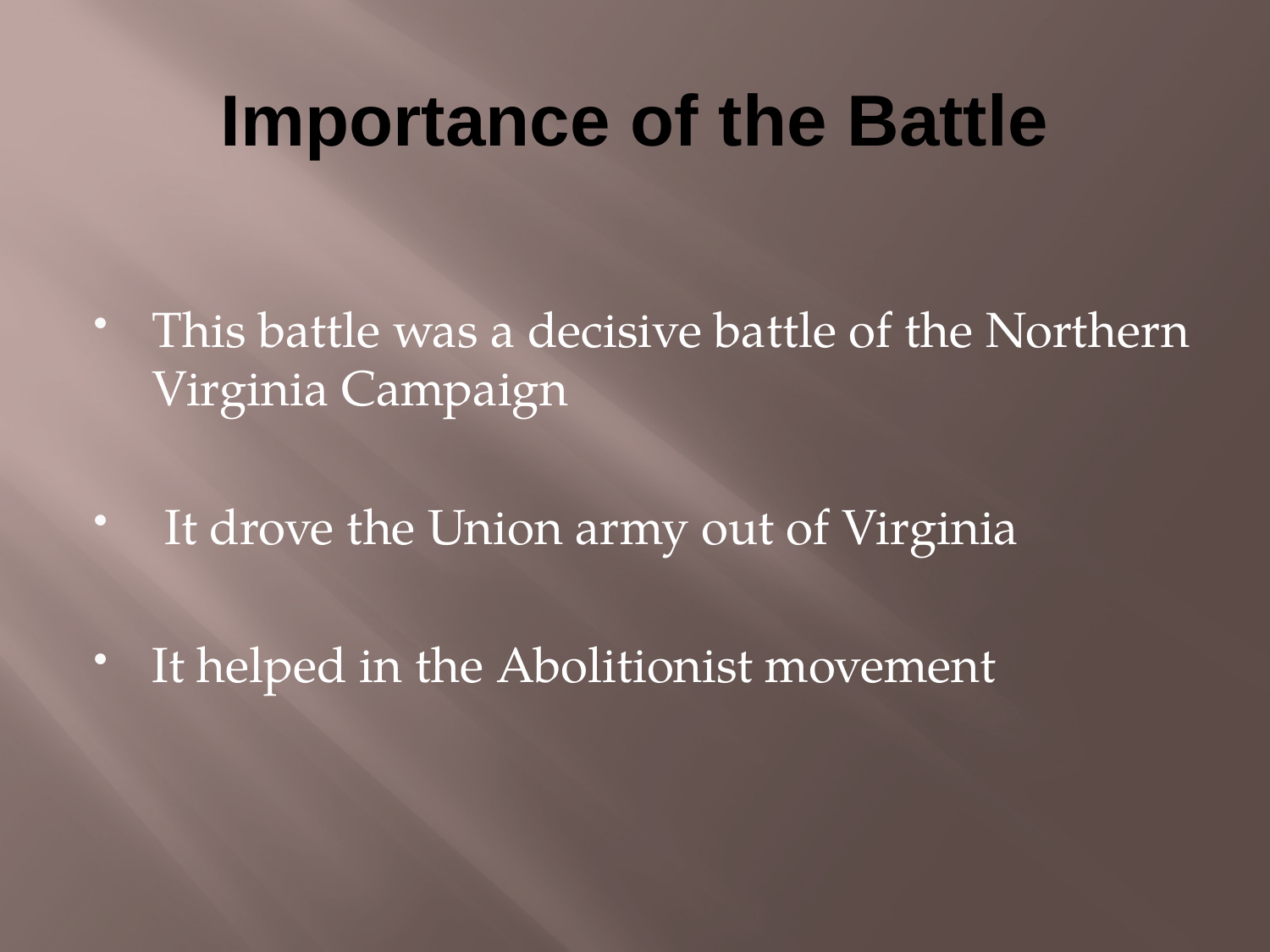

# Importance of the Battle

This battle was a decisive battle of the Northern Virginia Campaign

 It drove the Union army out of Virginia

It helped in the Abolitionist movement